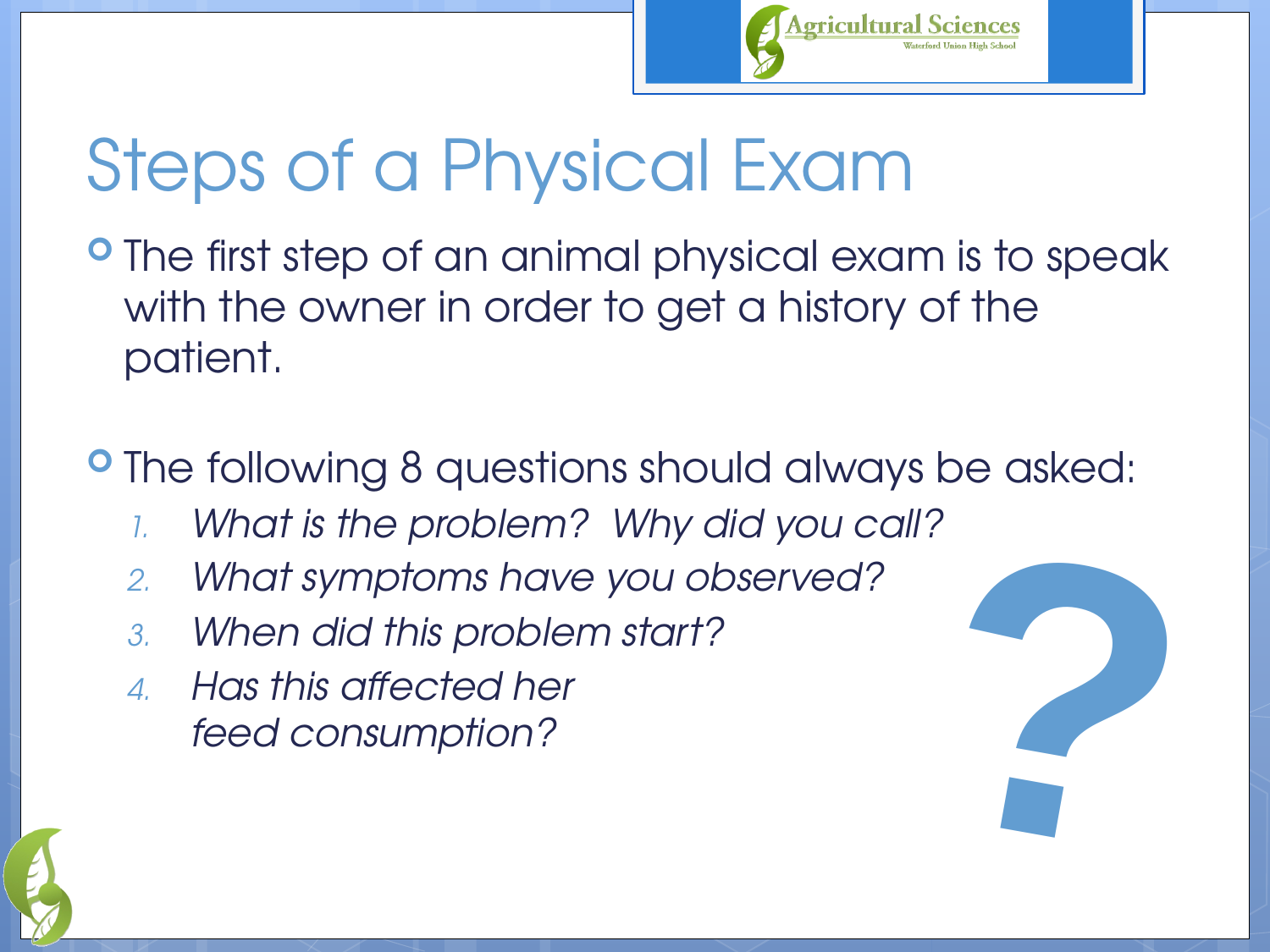

# Steps of a Physical Exam
The first step of an animal physical exam is to speak with the owner in order to get a history of the patient.
The following 8 questions should always be asked:
What is the problem?  Why did you call?
What symptoms have you observed?
When did this problem start?
Has this affected her
feed consumption?
?